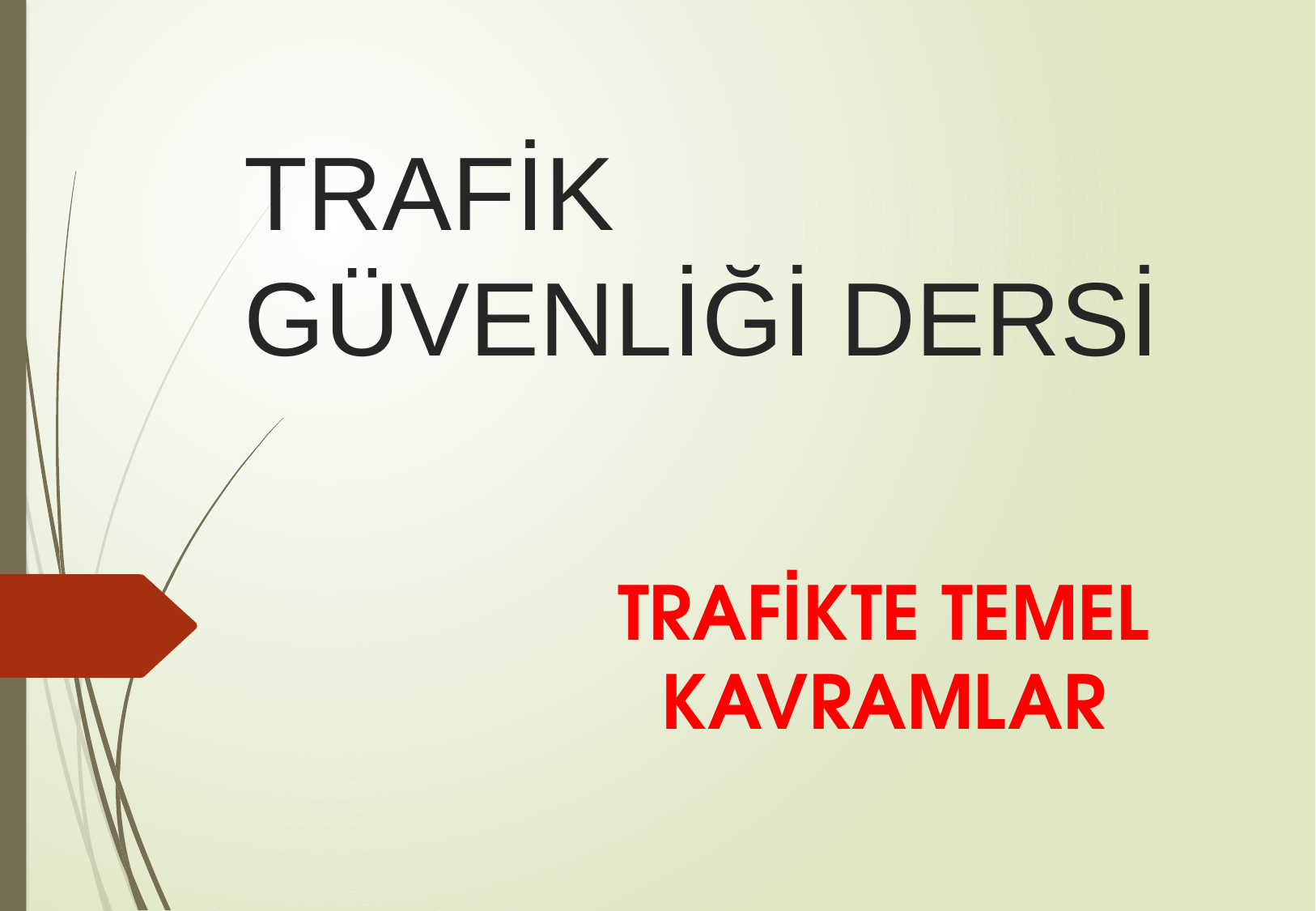

# TRAFİK GÜVENLİĞİ DERSİ
TRAFİKTE TEMEL KAVRAMLAR